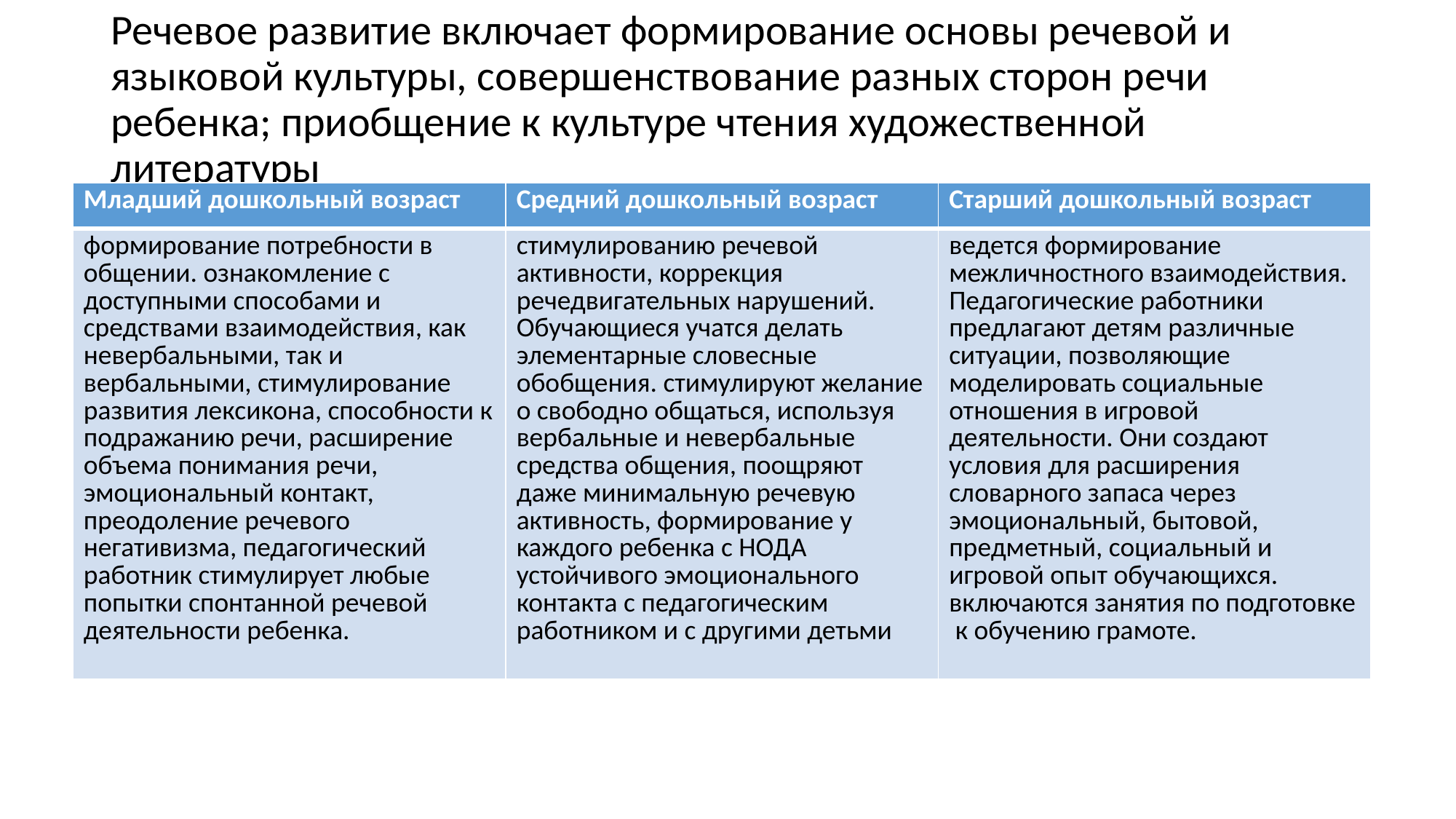

# Речевое развитие включает формирование основы речевой и языковой культуры, совершенствование разных сторон речи ребенка; приобщение к культуре чтения художественной литературы
| Младший дошкольный возраст | Средний дошкольный возраст | Старший дошкольный возраст |
| --- | --- | --- |
| формирование потребности в общении. ознакомление с доступными способами и средствами взаимодействия, как невербальными, так и вербальными, стимулирование развития лексикона, способности к подражанию речи, расширение объема понимания речи, эмоциональный контакт, преодоление речевого негативизма, педагогический работник стимулирует любые попытки спонтанной речевой деятельности ребенка. | стимулированию речевой активности, коррекция речедвигательных нарушений. Обучающиеся учатся делать элементарные словесные обобщения. стимулируют желание о свободно общаться, используя вербальные и невербальные средства общения, поощряют даже минимальную речевую активность, формирование у каждого ребенка с НОДА устойчивого эмоционального контакта с педагогическим работником и с другими детьми | ведется формирование межличностного взаимодействия. Педагогические работники предлагают детям различные ситуации, позволяющие моделировать социальные отношения в игровой деятельности. Они создают условия для расширения словарного запаса через эмоциональный, бытовой, предметный, социальный и игровой опыт обучающихся. включаются занятия по подготовке к обучению грамоте. |